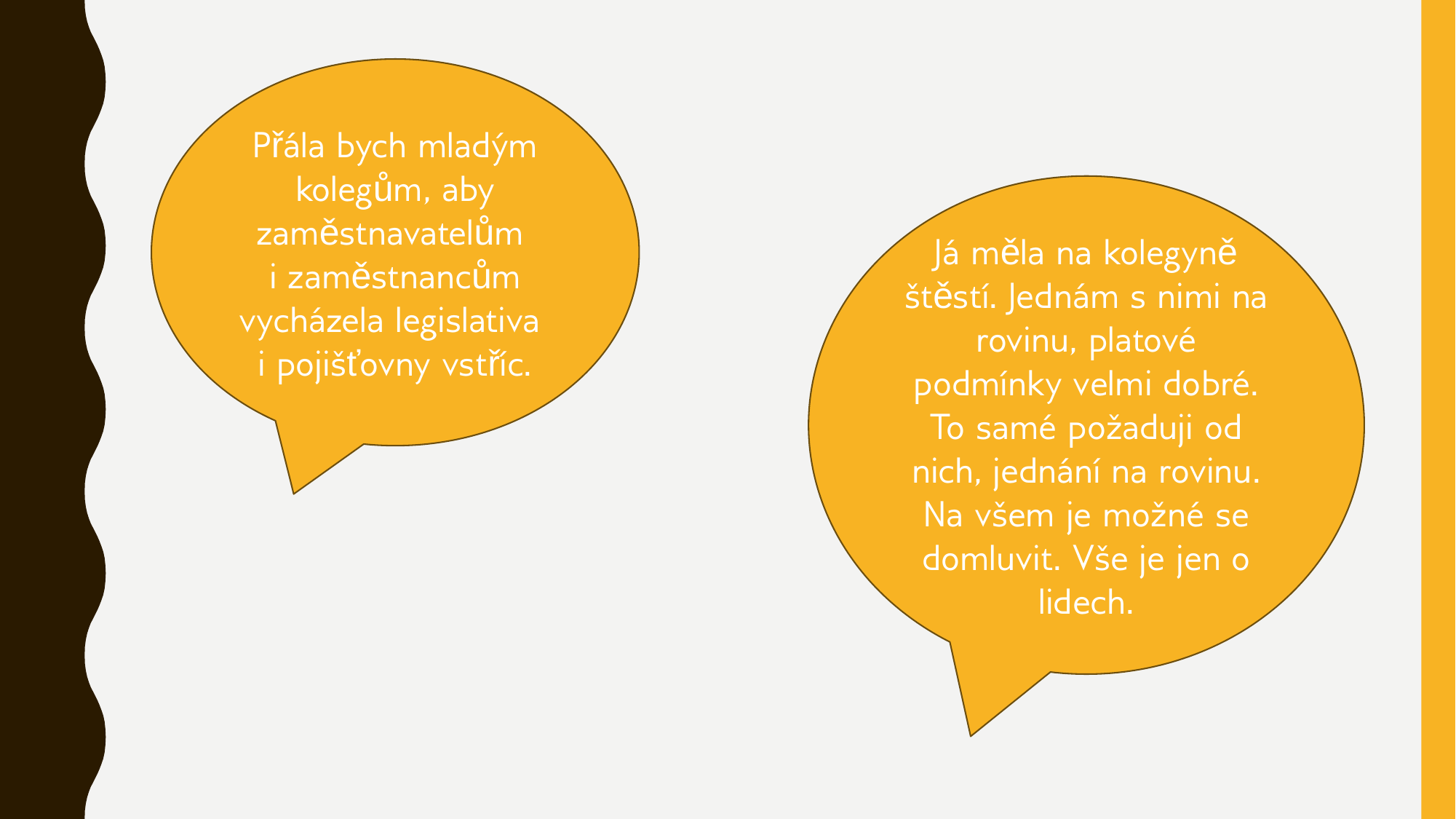

Přála bych mladým kolegům, aby zaměstnavatelům
i zaměstnancům vycházela legislativa
i pojišťovny vstříc.
Já měla na kolegyně štěstí. Jednám s nimi na rovinu, platové podmínky velmi dobré. To samé požaduji od nich, jednání na rovinu. Na všem je možné se domluvit. Vše je jen o lidech.